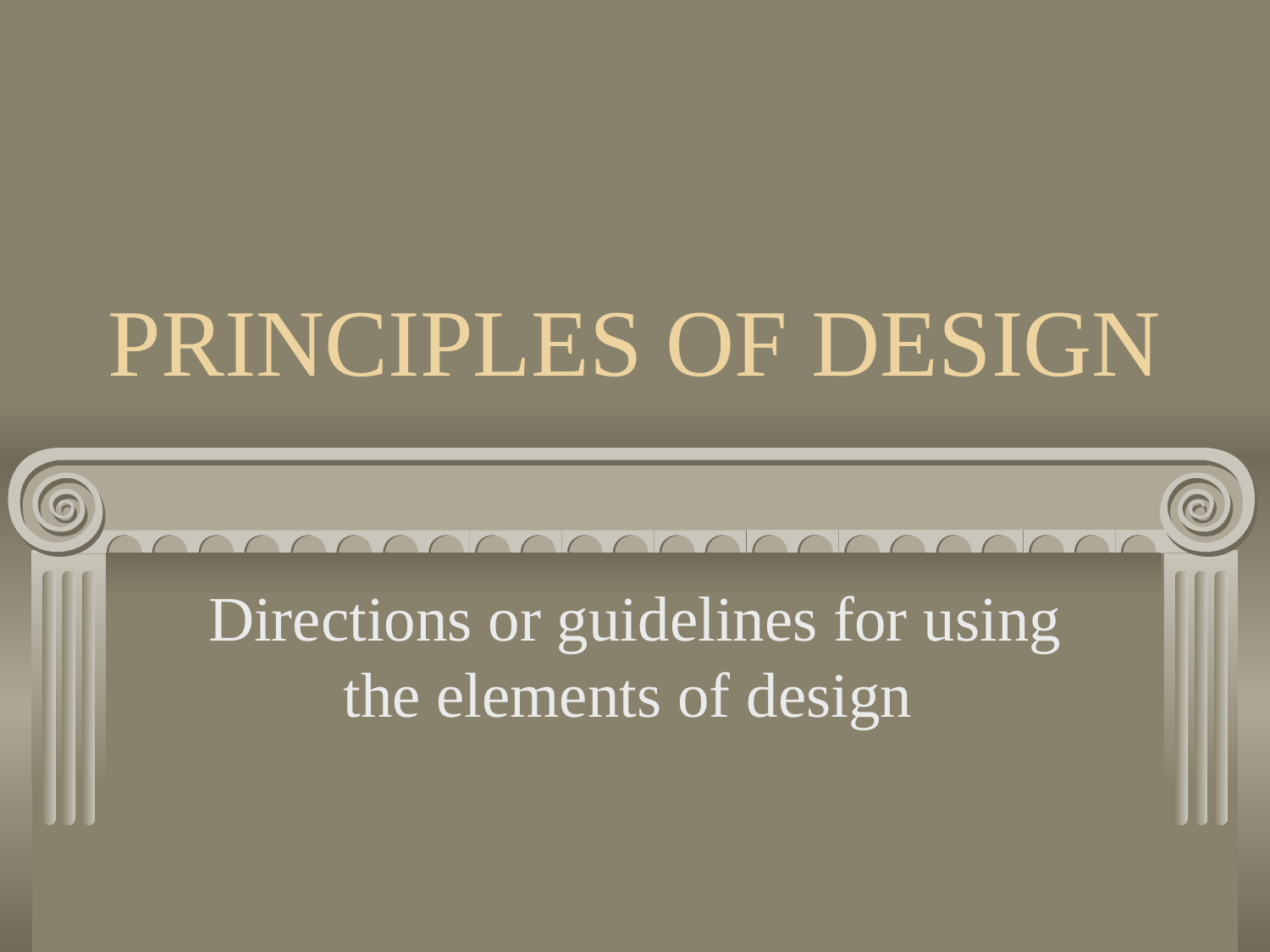

# PRINCIPLES OF DESIGN
Directions or guidelines for using the elements of design